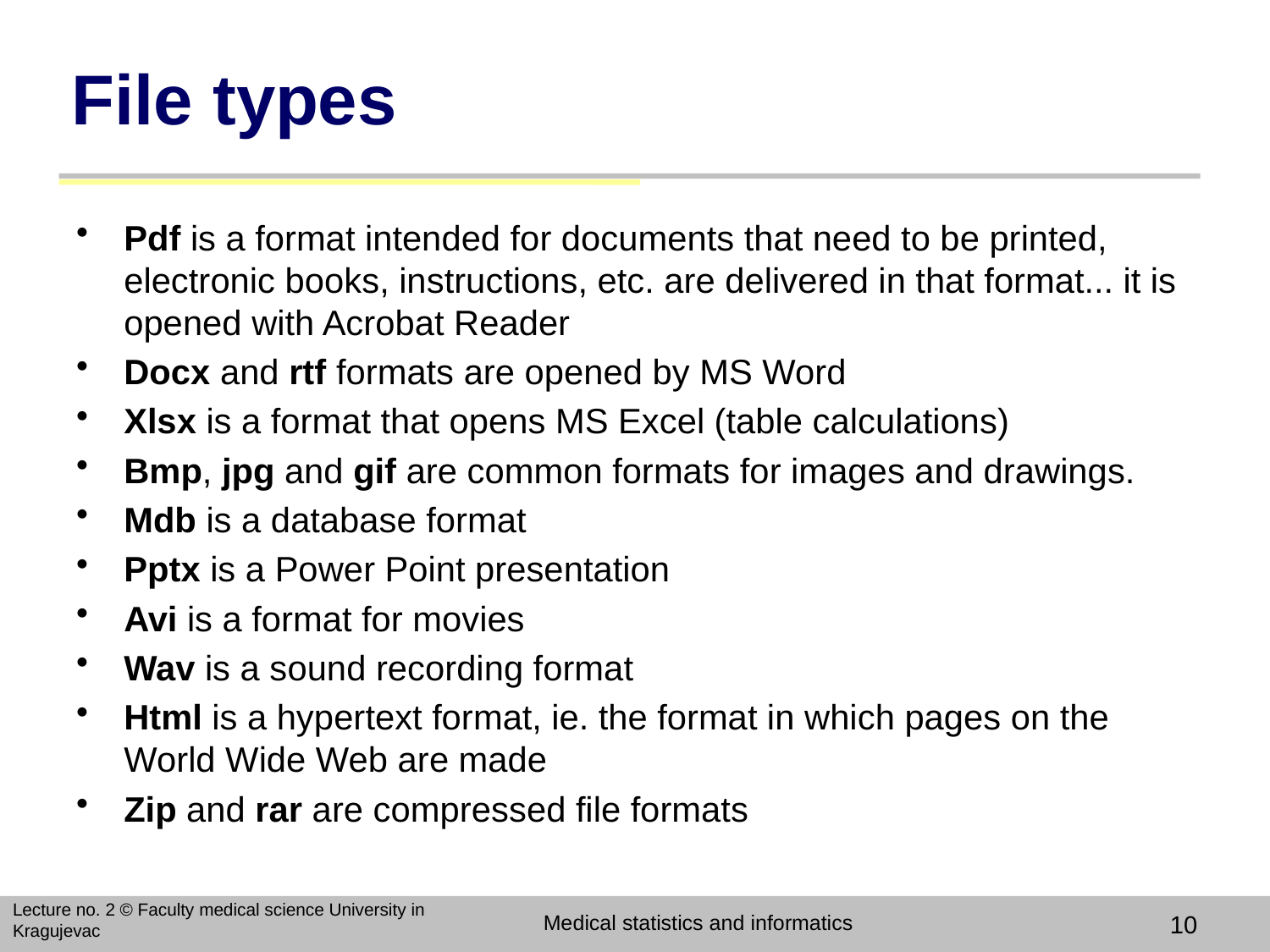

# File types
Pdf is a format intended for documents that need to be printed, electronic books, instructions, etc. are delivered in that format... it is opened with Acrobat Reader
Docx and rtf formats are opened by MS Word
Xlsx is a format that opens MS Excel (table calculations)
Bmp, jpg and gif are common formats for images and drawings.
Mdb is a database format
Pptx is a Power Point presentation
Avi is a format for movies
Wav is a sound recording format
Html is a hypertext format, ie. the format in which pages on the World Wide Web are made
Zip and rar are compressed file formats
Lecture no. 2 © Faculty medical science University in Kragujevac
Medical statistics and informatics
10